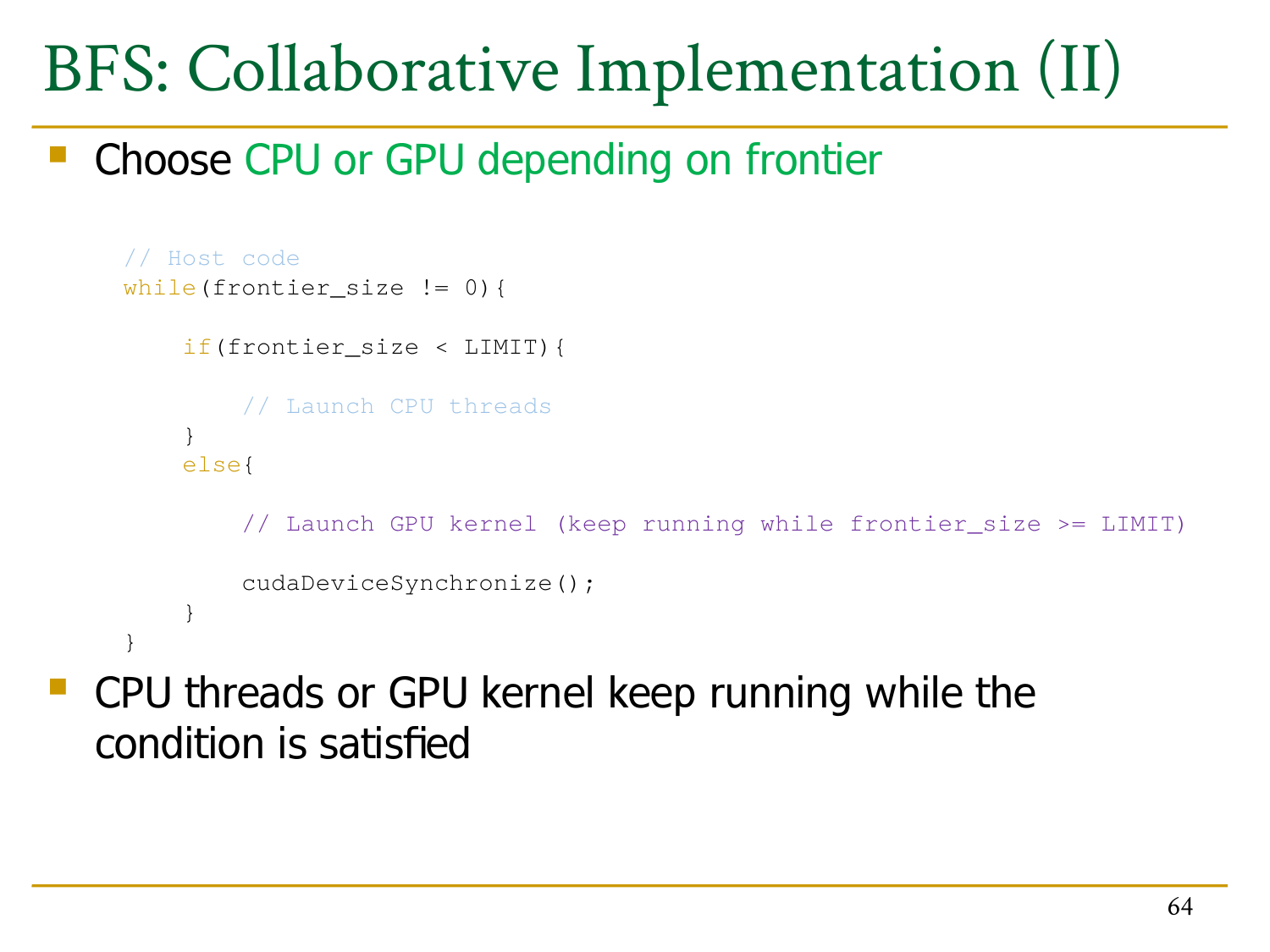

# BFS: Collaborative Implementation (II)
Choose CPU or GPU depending on frontier

CPU threads or GPU kernel keep running while the condition is satisfied
 // Host code
 while(frontier_size != 0){

     if(frontier_size < LIMIT){

         // Launch CPU threads
     }
     else{

         // Launch GPU kernel (keep running while frontier_size >= LIMIT)

         cudaDeviceSynchronize();
     }
 }
64